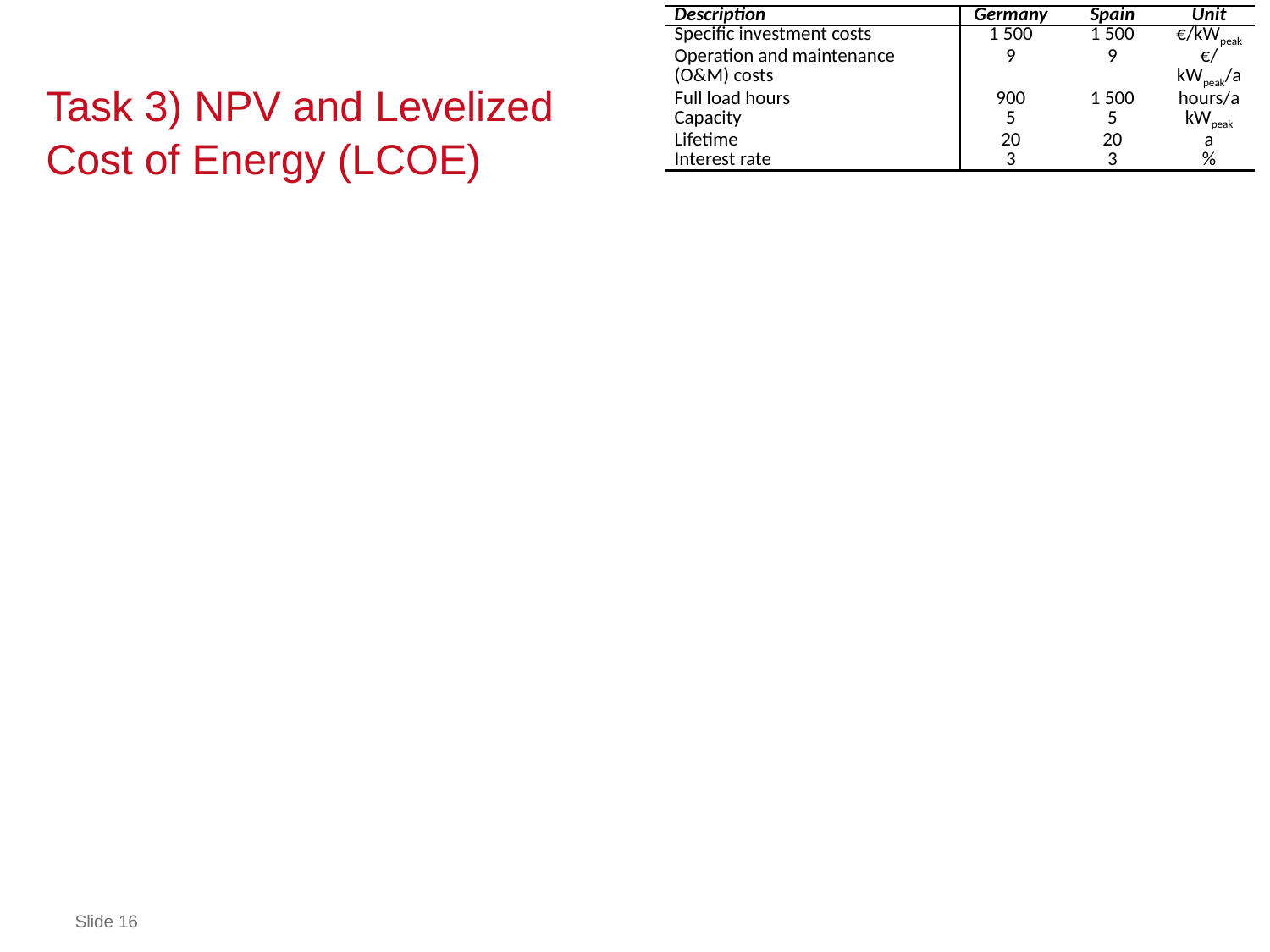

| Description | Germany | Spain | Unit |
| --- | --- | --- | --- |
| Specific investment costs | 1 500 | 1 500 | €/kWpeak |
| Operation and maintenance (O&M) costs | 9 | 9 | €/kWpeak/a |
| Full load hours | 900 | 1 500 | hours/a |
| Capacity | 5 | 5 | kWpeak |
| Lifetime | 20 | 20 | a |
| Interest rate | 3 | 3 | % |
Task 3) NPV and Levelized
Cost of Energy (LCOE)
Slide 16